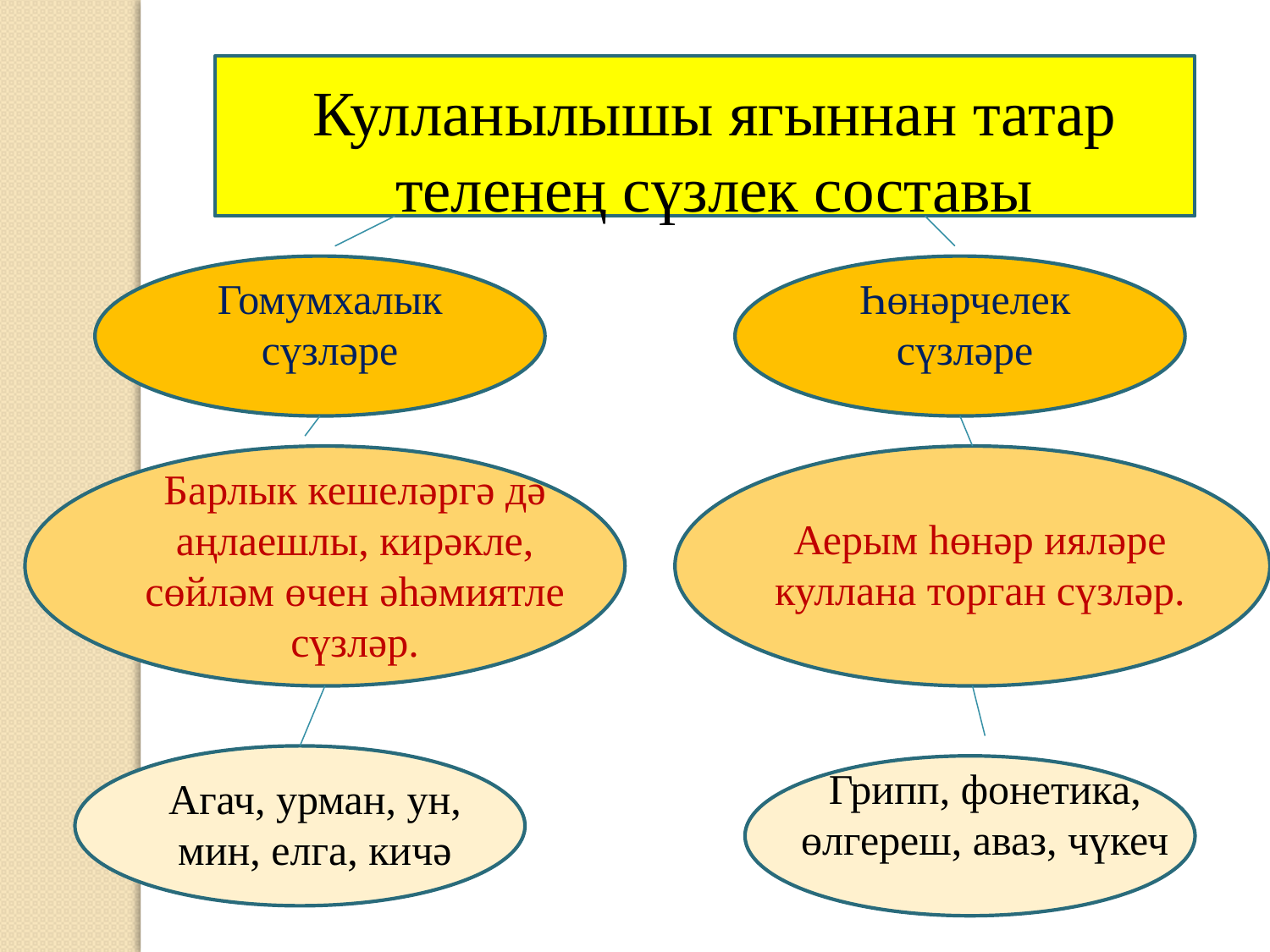

Кулланылышы ягыннан татар теленең сүзлек составы

Гомумхалык сүзләре
Һөнәрчелек сүзләре

Барлык кешеләргә дә аңлаешлы, кирәкле, сөйләм өчен әһәмиятле сүзләр.
Аерым һөнәр ияләре куллана торган сүзләр.

Грипп, фонетика, өлгереш, аваз, чүкеч
Агач, урман, ун, мин, елга, кичә